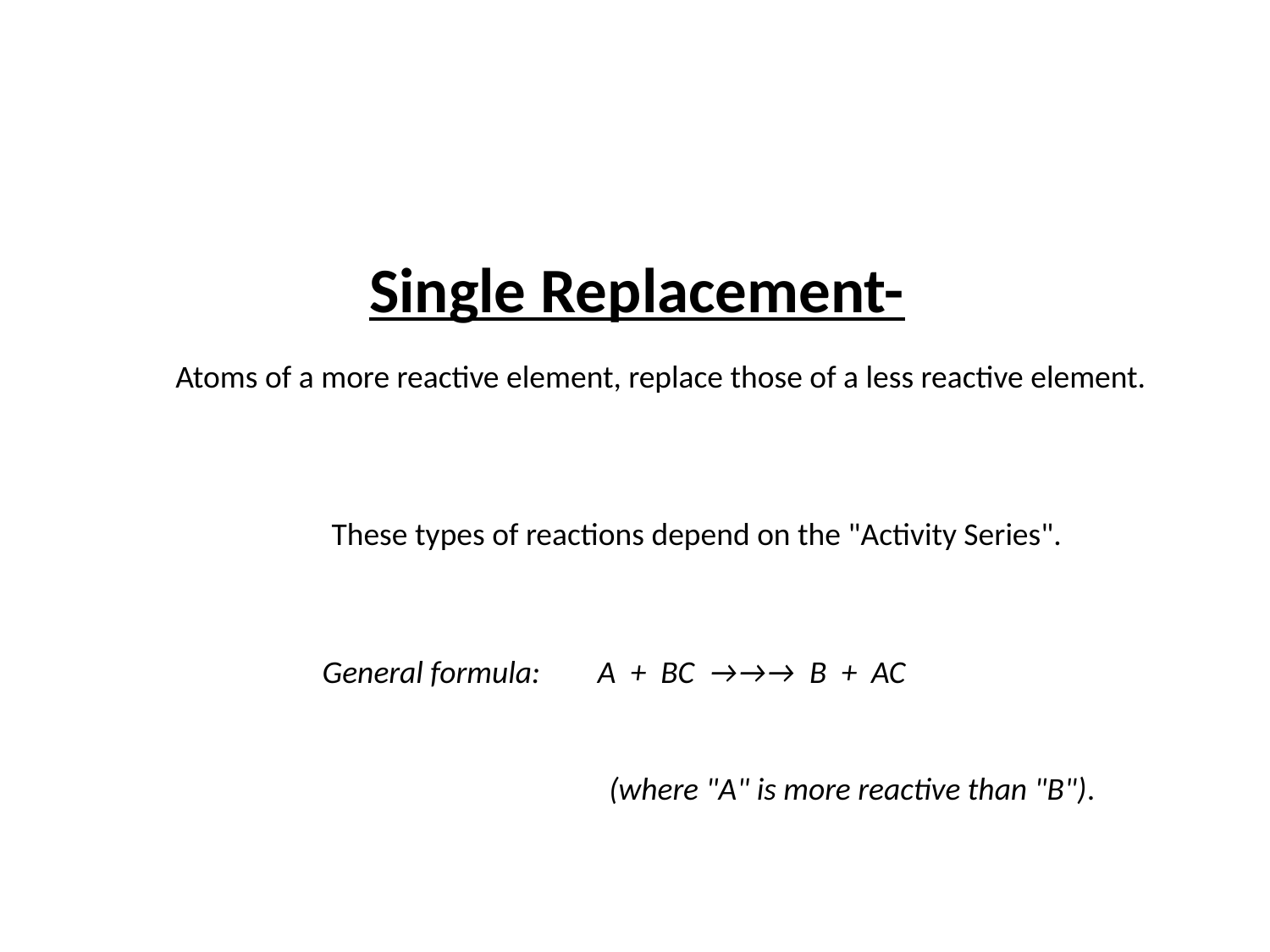

Single Replacement-
     Atoms of a more reactive element, replace those of a less reactive element.
These types of reactions depend on the "Activity Series".
General formula:	   A  +  BC  →→→  B  +  AC
 (where "A" is more reactive than "B").